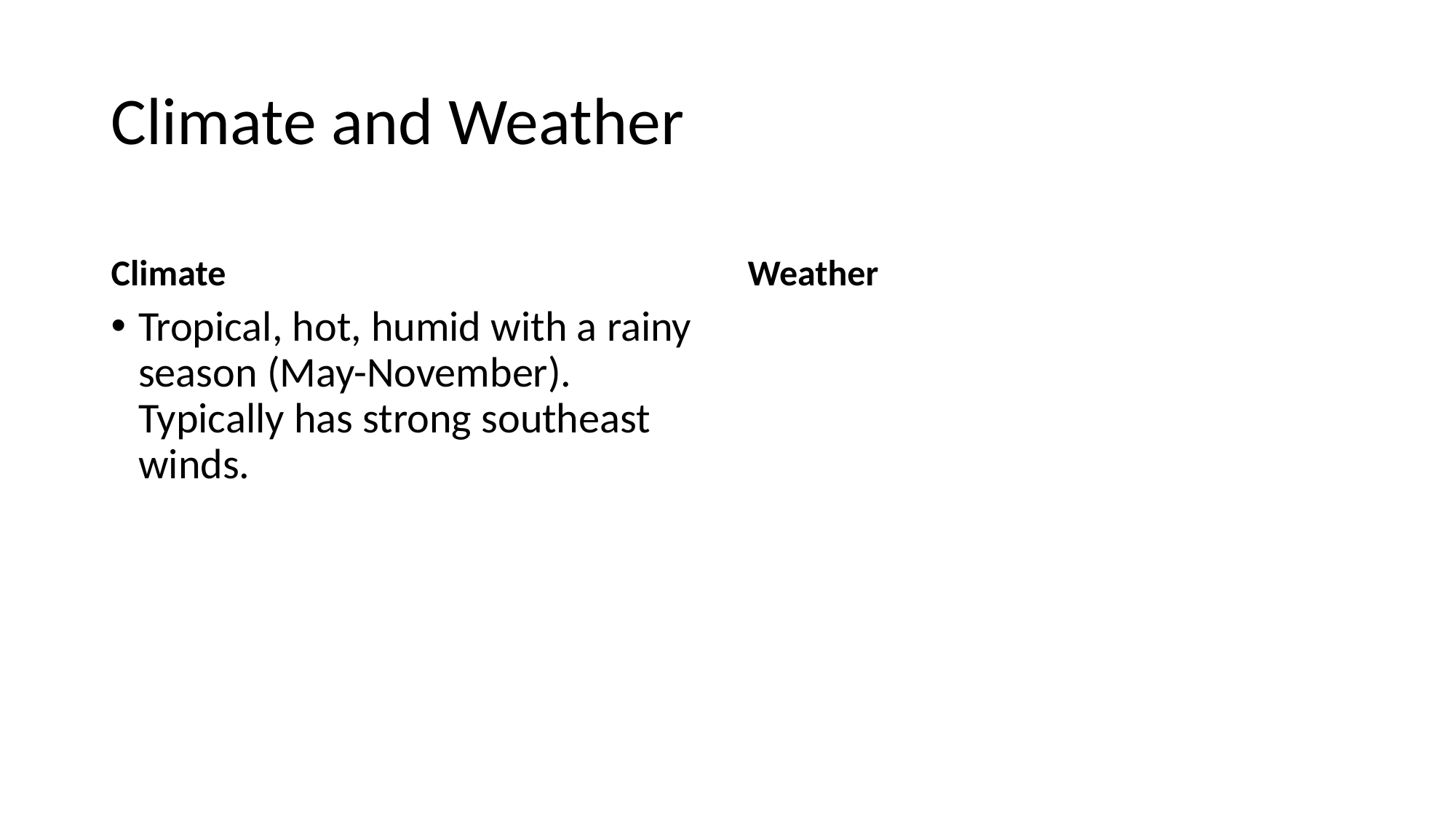

# Climate and Weather
Climate
Weather
Tropical, hot, humid with a rainy season (May-November).  Typically has strong southeast winds.